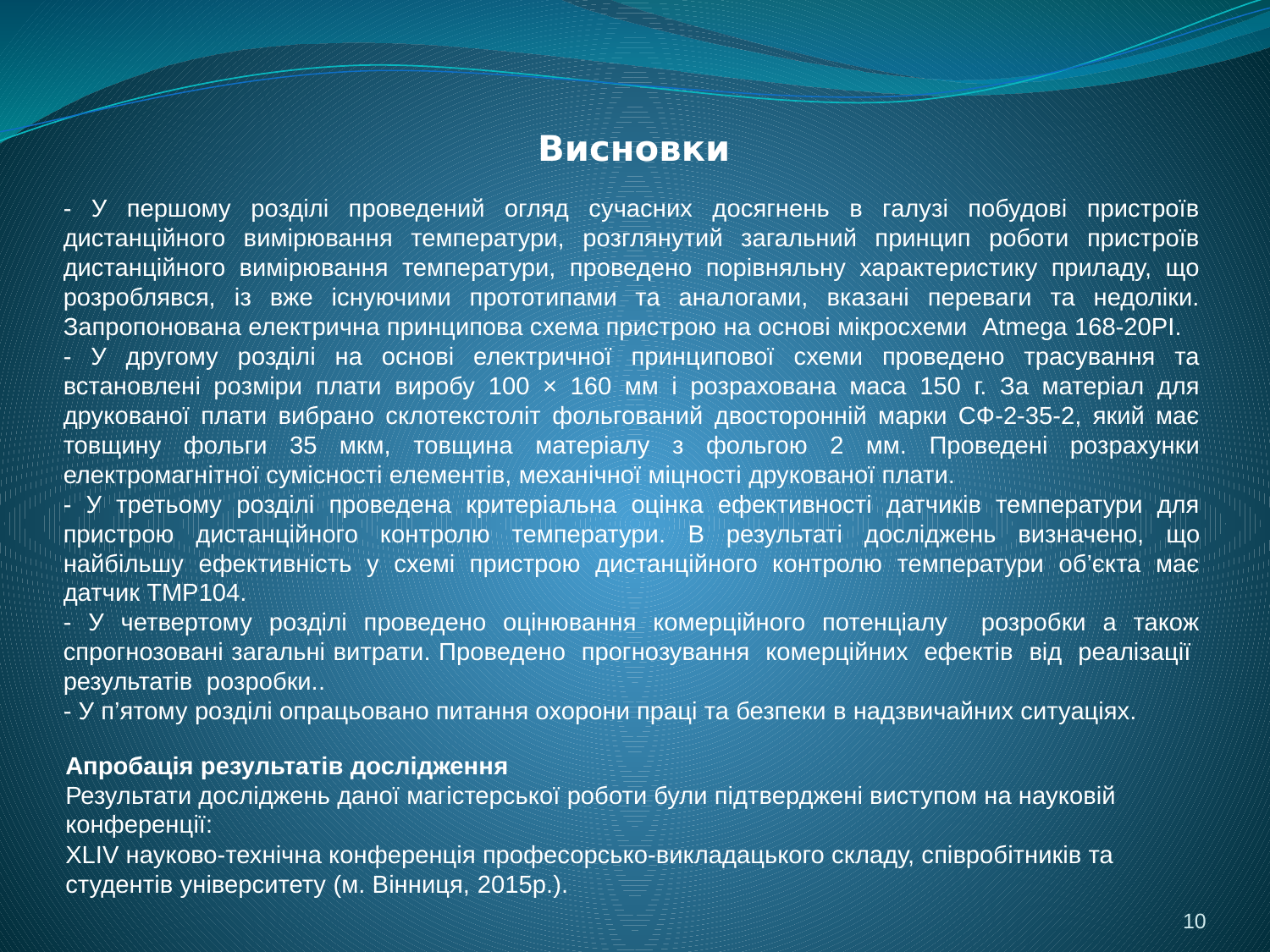

Висновки
- У першому розділі проведений огляд сучасних досягнень в галузі побудові пристроїв дистанційного вимірювання температури, розглянутий загальний принцип роботи пристроїв дистанційного вимірювання температури, проведено порівняльну характеристику приладу, що розроблявся, із вже існуючими прототипами та аналогами, вказані переваги та недоліки. Запропонована електрична принципова схема пристрою на основі мікросхеми  Atmega 168-20PI.
- У другому розділі на основі електричної принципової схеми проведено трасування та встановлені розміри плати виробу 100 × 160 мм і розрахована маса 150 г. За матеріал для друкованої плати вибрано склотекстоліт фольгований двосторонній марки СФ-2-35-2, який має товщину фольги 35 мкм, товщина матеріалу з фольгою 2 мм. Проведені розрахунки електромагнітної сумісності елементів, механічної міцності друкованої плати.
- У третьому розділі проведена критеріальна оцінка ефективності датчиків температури для пристрою дистанційного контролю температури. В результаті досліджень визначено, що найбільшу ефективність у схемі пристрою дистанційного контролю температури об’єкта має датчик TMP104.
- У четвертому розділі проведено оцінювання комерційного потенціалу  розробки а також спрогнозовані загальні витрати. Проведено  прогнозування  комерційних  ефектів  від  реалізації  результатів  розробки..
- У п’ятому розділі опрацьовано питання охорони праці та безпеки в надзвичайних ситуаціях.
Апробація результатів дослідження
Результати досліджень даної магістерської роботи були підтверджені виступом на науковій конференції:
ХLІV науково-технічна конференція професорсько-викладацького складу, співробітників та студентів університету (м. Вінниця, 2015р.).
10